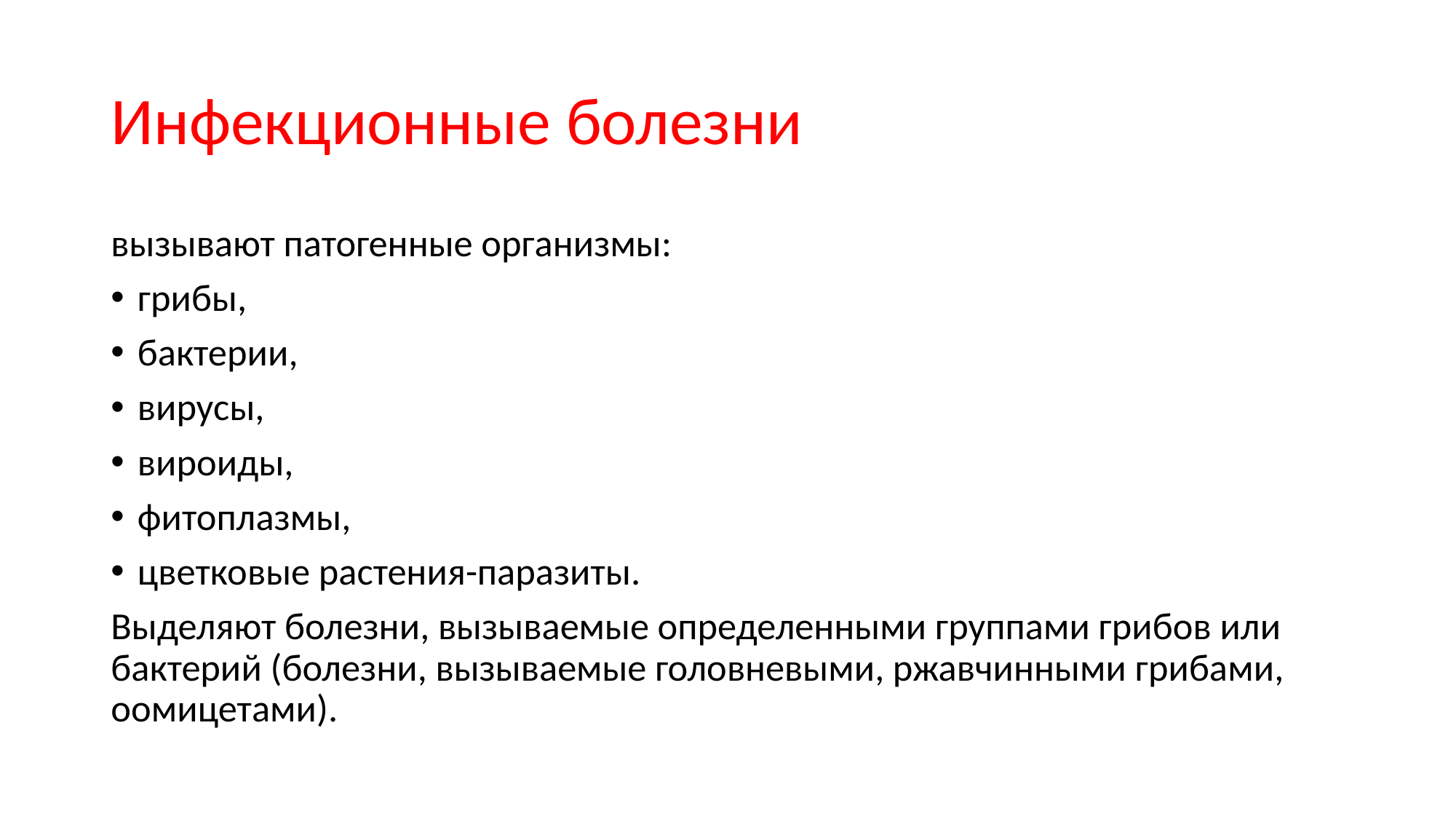

# Инфекционные болезни
вызывают патогенные организмы:
грибы,
бактерии,
вирусы,
вироиды,
фитоплазмы,
цветковые растения-паразиты.
Выделяют болезни, вызываемые определенными группами грибов или бактерий (болезни, вызываемые головневыми, ржавчинными грибами, оомицетами).